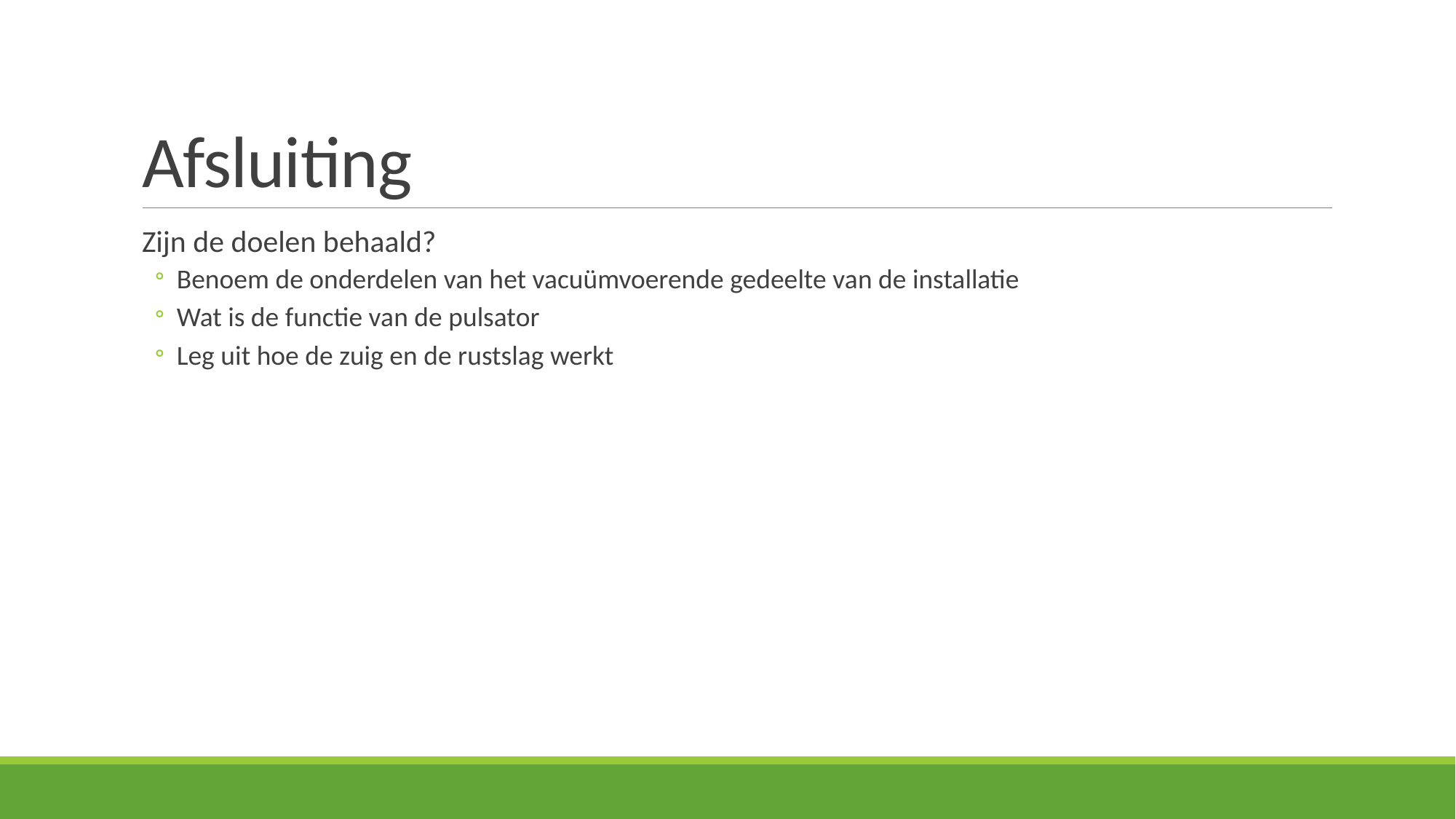

# Afsluiting
Zijn de doelen behaald?
Benoem de onderdelen van het vacuümvoerende gedeelte van de installatie
Wat is de functie van de pulsator
Leg uit hoe de zuig en de rustslag werkt